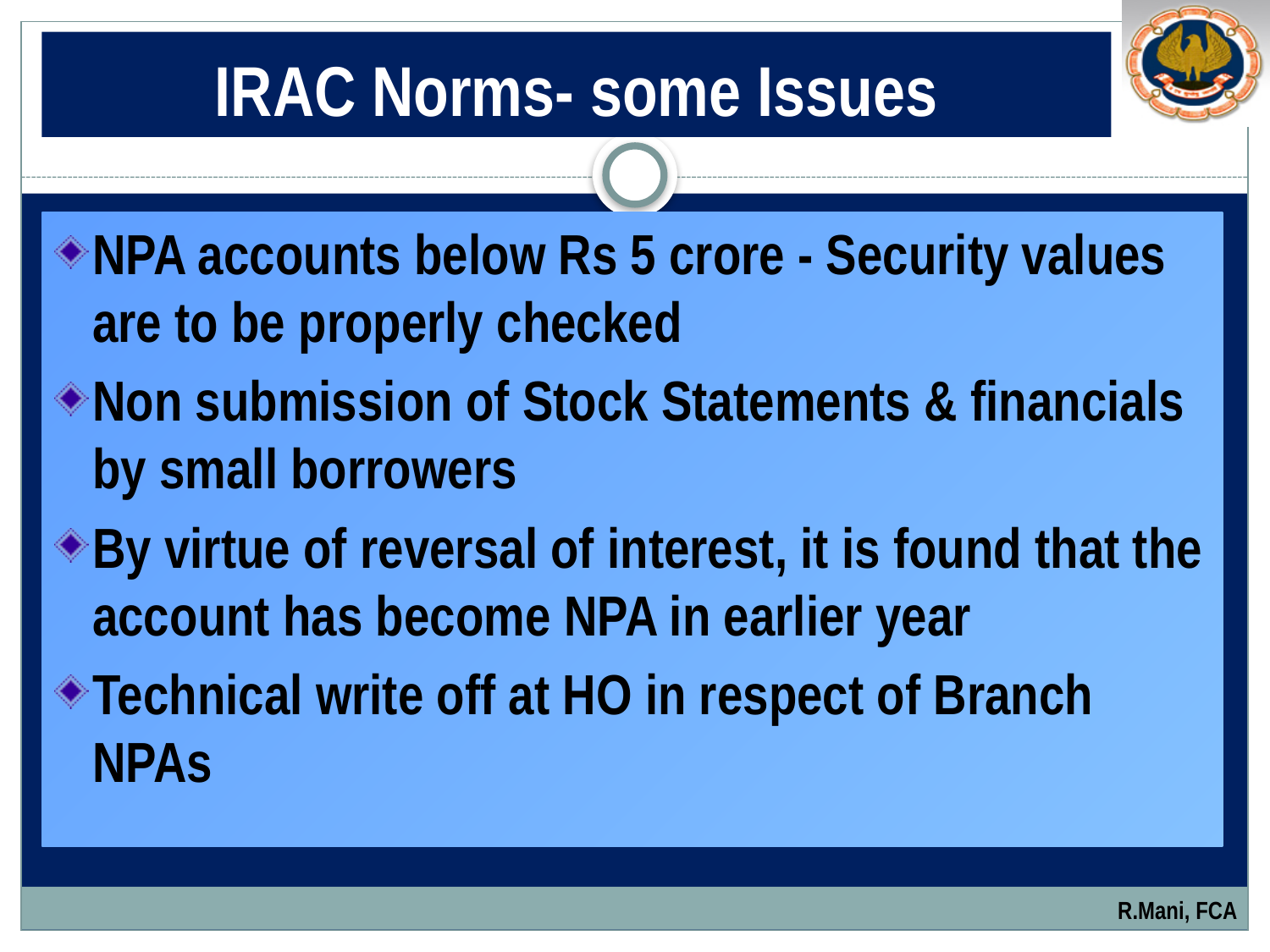

# IRAC Norms- some Issues
NPA accounts below Rs 5 crore - Security values are to be properly checked
Non submission of Stock Statements & financials by small borrowers
By virtue of reversal of interest, it is found that the account has become NPA in earlier year
Technical write off at HO in respect of Branch NPAs